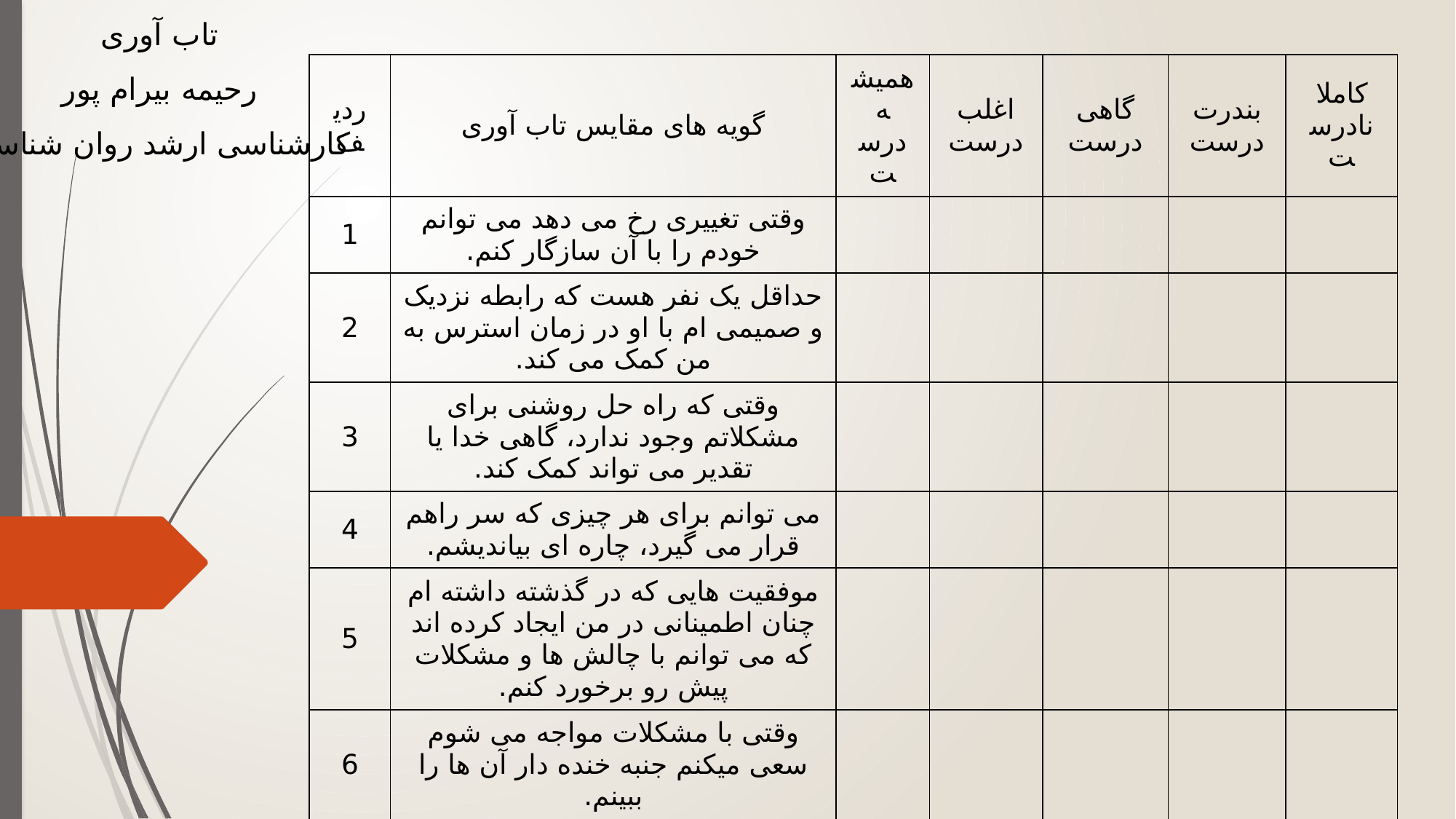

تاب آوری
رحیمه بیرام پور
کارشناسی ارشد روان شناسی
| ردیف | گویه های مقایس تاب آوری | همیشه درست | اغلب درست | گاهی درست | بندرت درست | کاملا نادرست |
| --- | --- | --- | --- | --- | --- | --- |
| 1 | وقتی تغییری رخ می دهد می توانم خودم را با آن سازگار کنم. |  |  |  |  |  |
| 2 | حداقل یک نفر هست که رابطه نزدیک و صمیمی ام با او در زمان استرس به من کمک می کند. |  |  |  |  |  |
| 3 | وقتی که راه حل روشنی برای مشکلاتم وجود ندارد، گاهی خدا یا تقدیر می تواند کمک کند. |  |  |  |  |  |
| 4 | می توانم برای هر چیزی که سر راهم قرار می گیرد، چاره ای بیاندیشم. |  |  |  |  |  |
| 5 | موفقیت هایی که در گذشته داشته ام چنان اطمینانی در من ایجاد کرده اند که می توانم با چالش ها و مشکلات پیش رو برخورد کنم. |  |  |  |  |  |
| 6 | وقتی با مشکلات مواجه می شوم سعی میکنم جنبه خنده دار آن ها را ببینم. |  |  |  |  |  |
| 7 | لزوم کنار آمدن با استرس موجب قوی تر شدنم می گردد. |  |  |  |  |  |